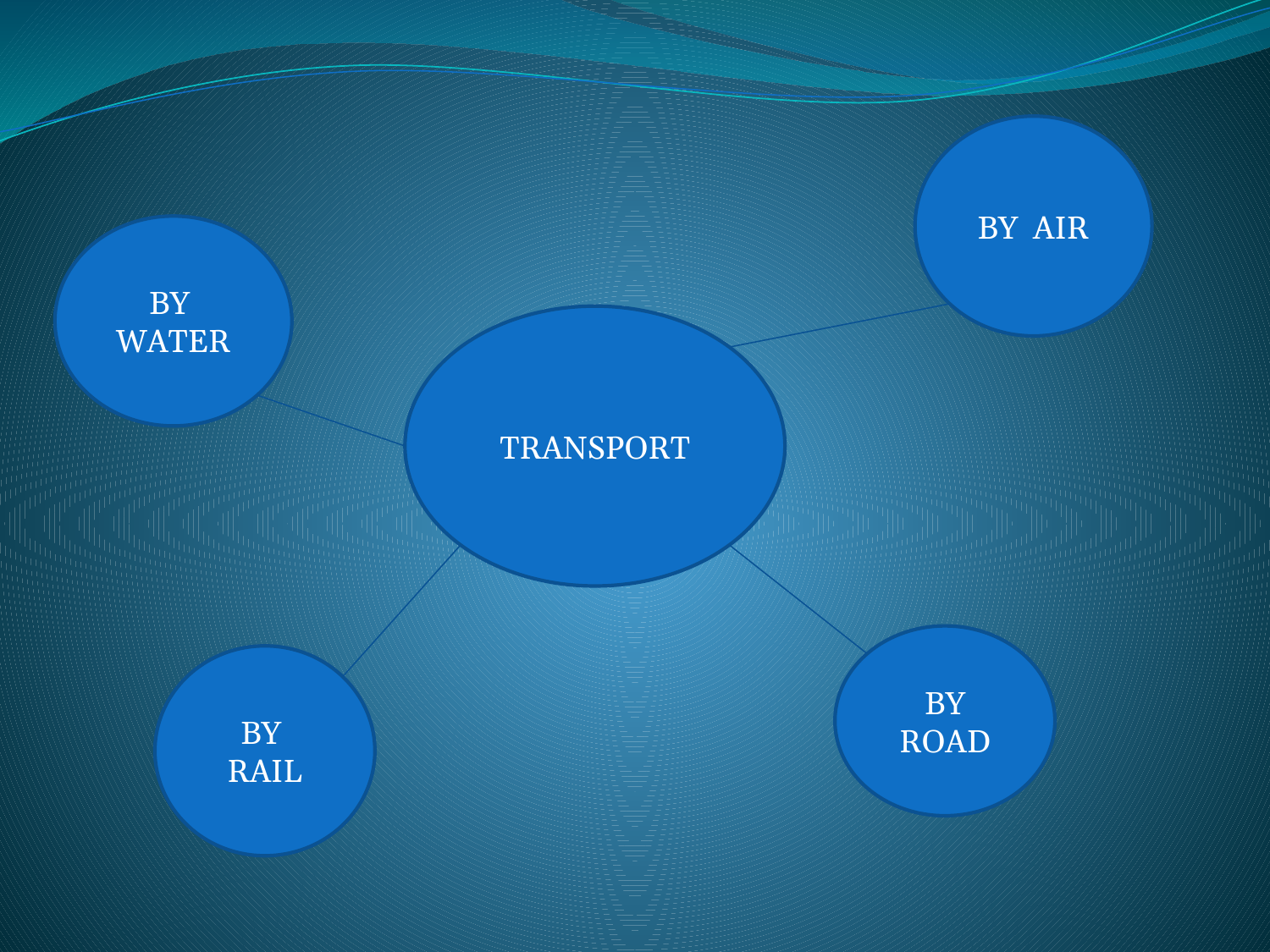

BY  AIR
BY  WATER
TRANSPORT
BY ROAD
BY  RAIL